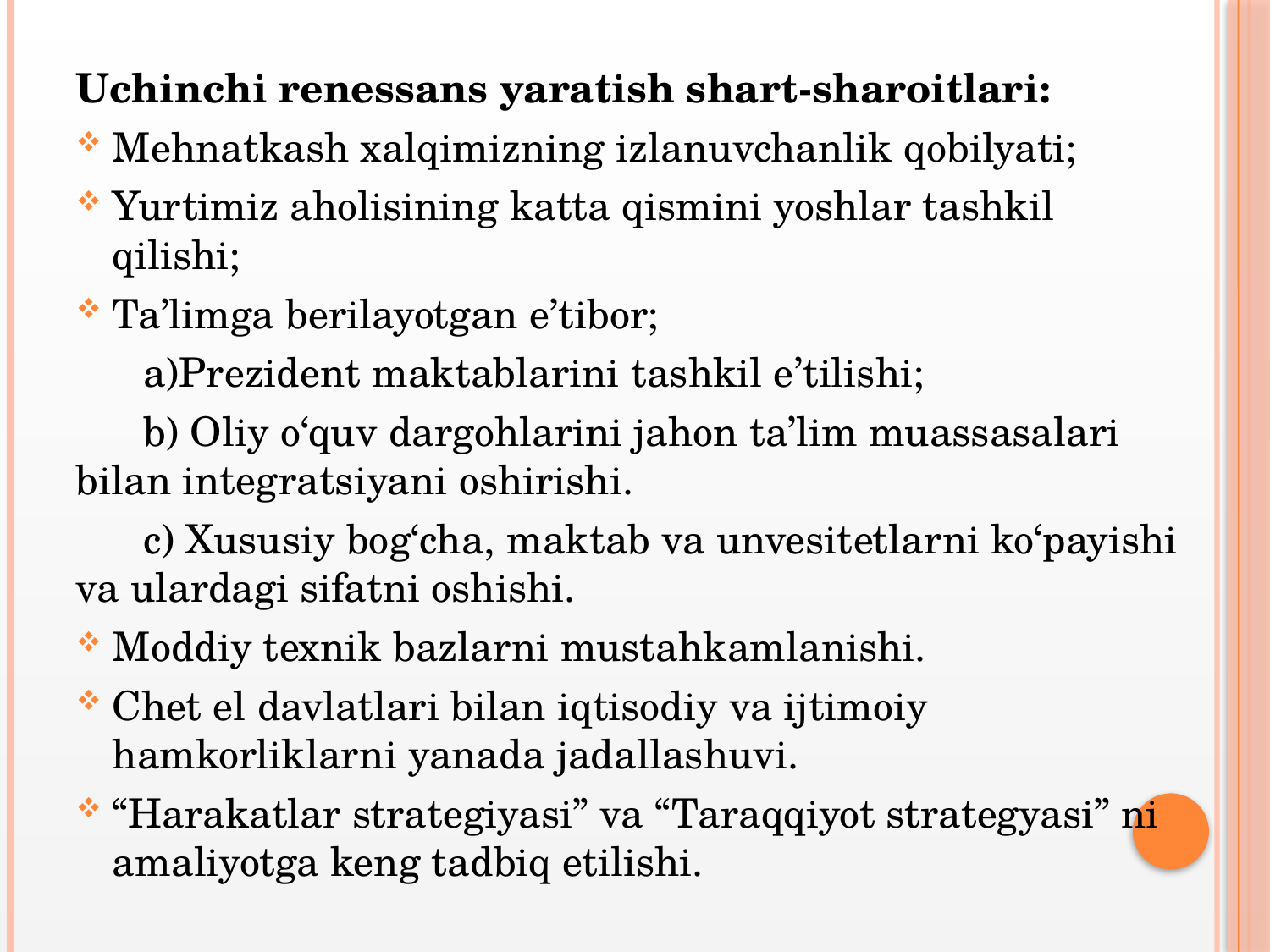

Uchinchi renessans yaratish shart-sharoitlari:
Mehnatkash xalqimizning izlanuvchanlik qobilyati;
Yurtimiz aholisining katta qismini yoshlar tashkil qilishi;
Ta’limga berilayotgan e’tibor;
      a)Prezident maktablarini tashkil e’tilishi;
      b) Oliy o‘quv dargohlarini jahon ta’lim muassasalari bilan integratsiyani oshirishi.
      c) Xususiy bog‘cha, maktab va unvesitetlarni ko‘payishi va ulardagi sifatni oshishi.
Moddiy texnik bazlarni mustahkamlanishi.
Chet el davlatlari bilan iqtisodiy va ijtimoiy hamkorliklarni yanada jadallashuvi.
“Harakatlar strategiyasi” va “Taraqqiyot strategyasi” ni amaliyotga keng tadbiq etilishi.